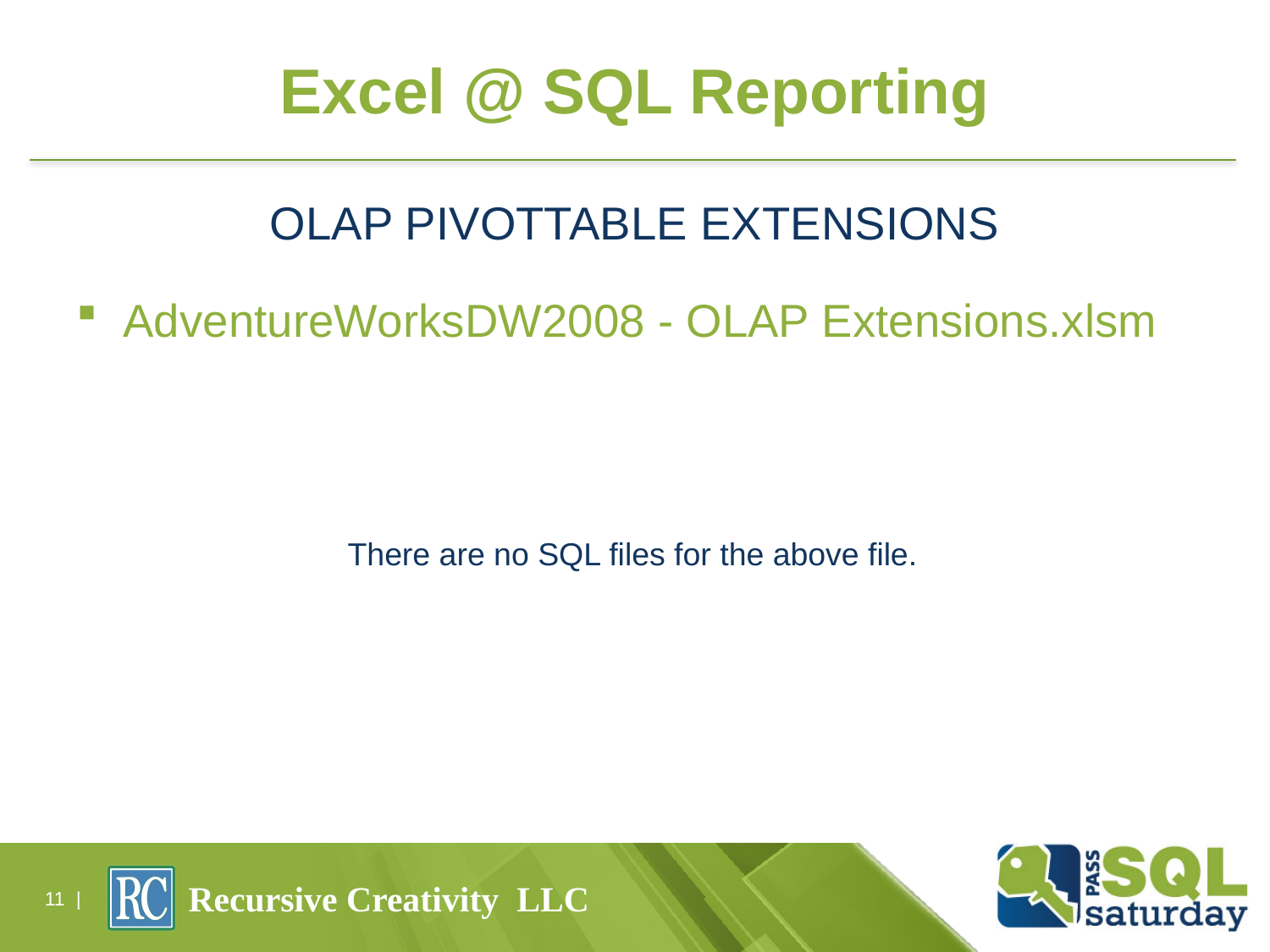

# Excel @ SQL Reporting
OLAP PIVOTTABLE EXTENSIONS

AdventureWorksDW2008 - OLAP Extensions.xlsm
There are no SQL files for the above file.
11  |
Recursive Creativity  LLC